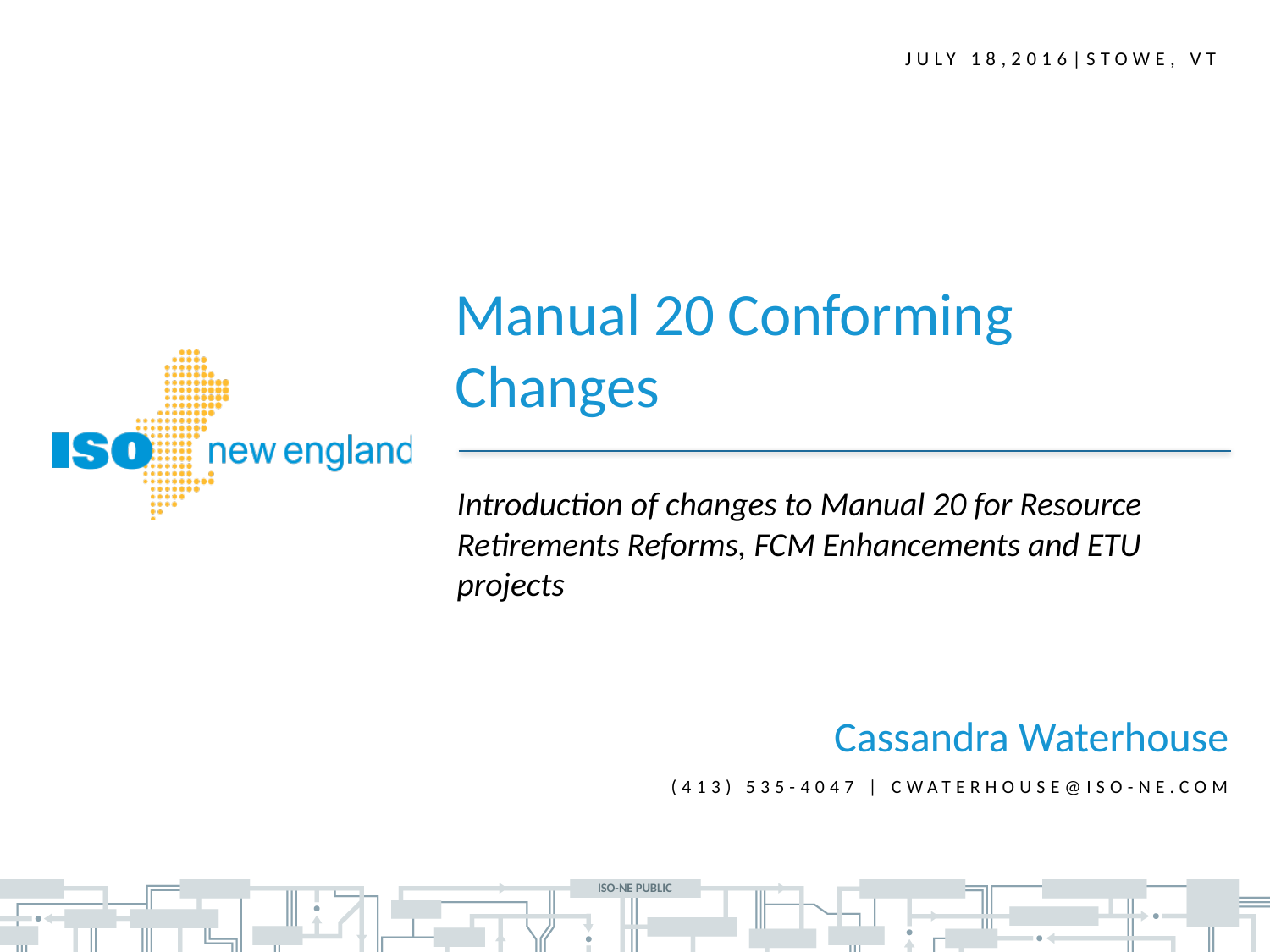

July 18,2016|Stowe, Vt
Manual 20 Conforming Changes
Introduction of changes to Manual 20 for Resource Retirements Reforms, FCM Enhancements and ETU projects

Cassandra Waterhouse
(413) 535-4047 | cwaterhouse@iso-ne.com